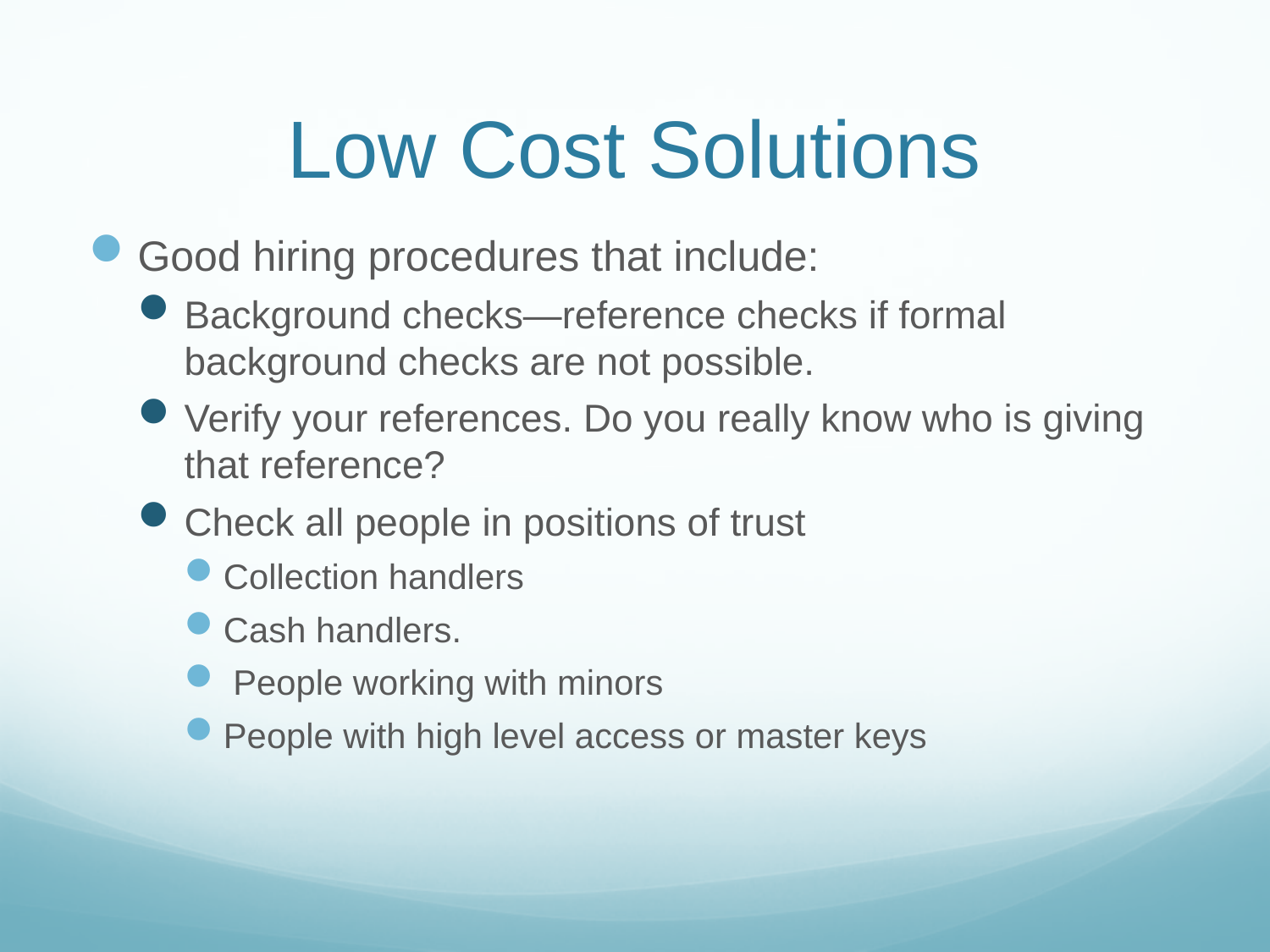

# Low Cost Solutions
Good hiring procedures that include:
Background checks—reference checks if formal background checks are not possible.
Verify your references. Do you really know who is giving that reference?
Check all people in positions of trust
Collection handlers
Cash handlers.
 People working with minors
People with high level access or master keys